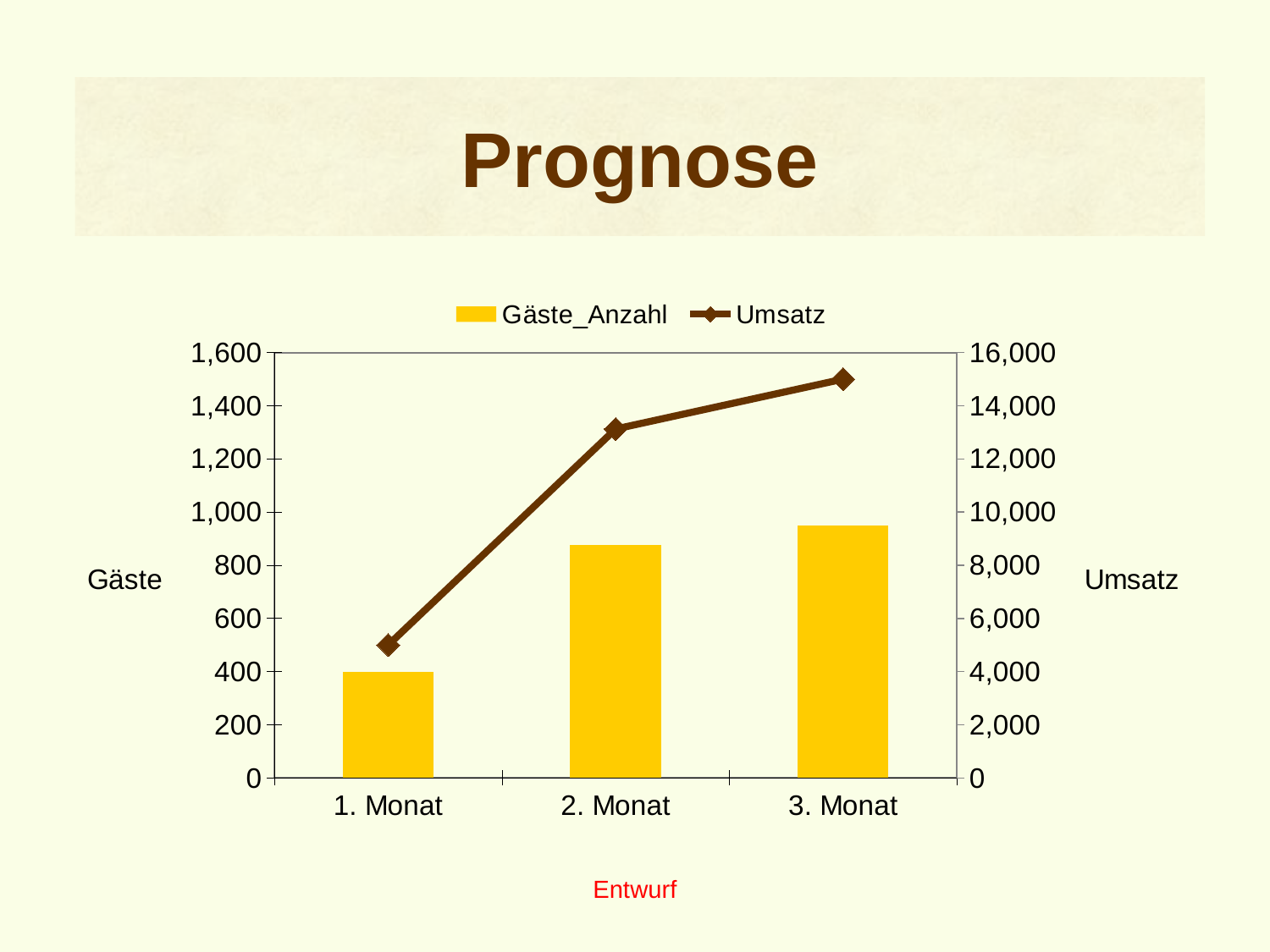

# Prognose

### Chart

| Category | Gäste_Anzahl | Umsatz |
|---|---|---|
| 1. Monat | 400.0 | 5000.0 |
| 2. Monat | 875.0 | 13125.0 |
| 3. Monat | 950.0 | 15000.0 |
Entwurf